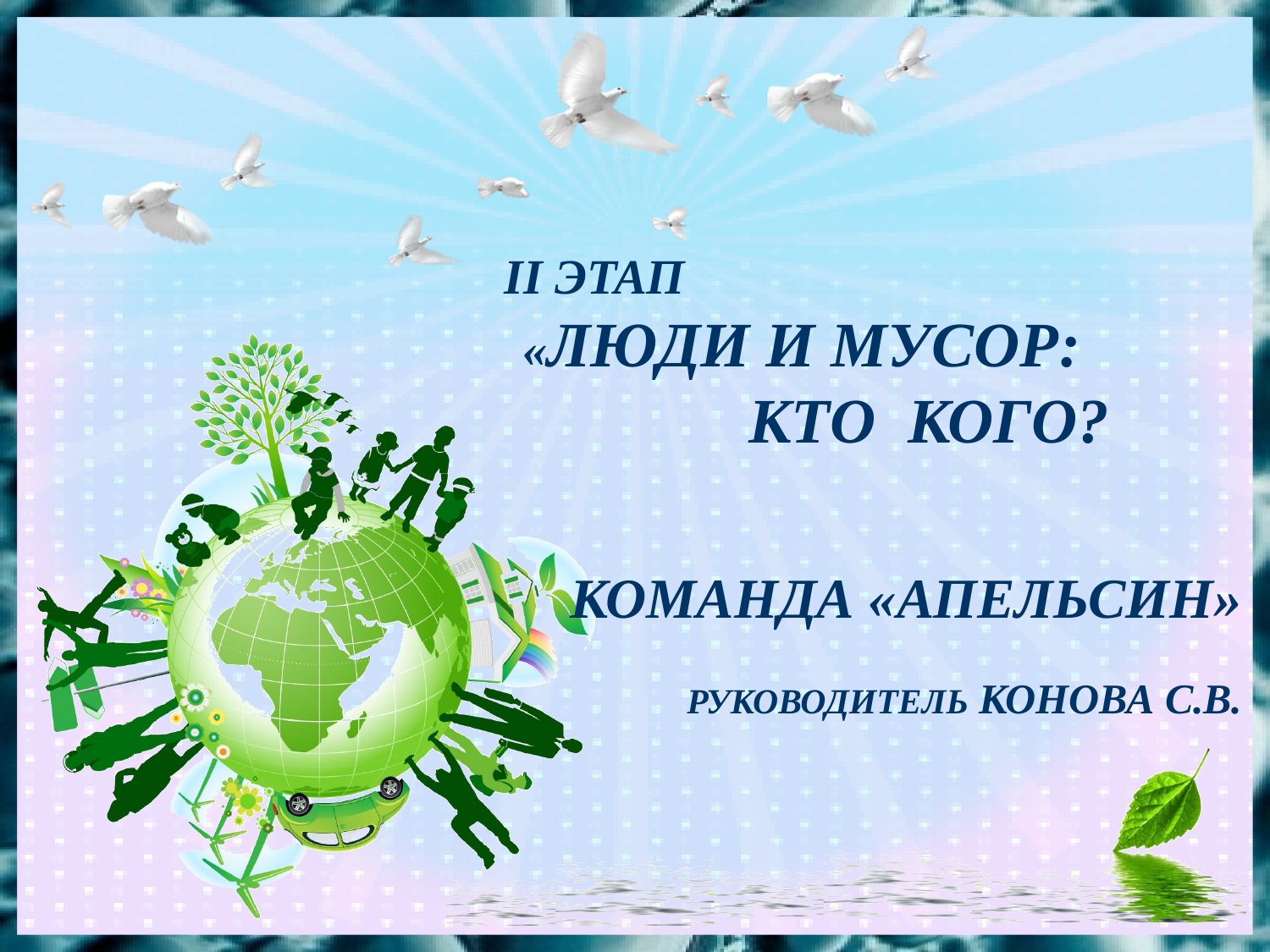

II этап
«Люди и мусор:
               кто  кого?

 Команда «Апельсин»

Руководитель Конова С.В.